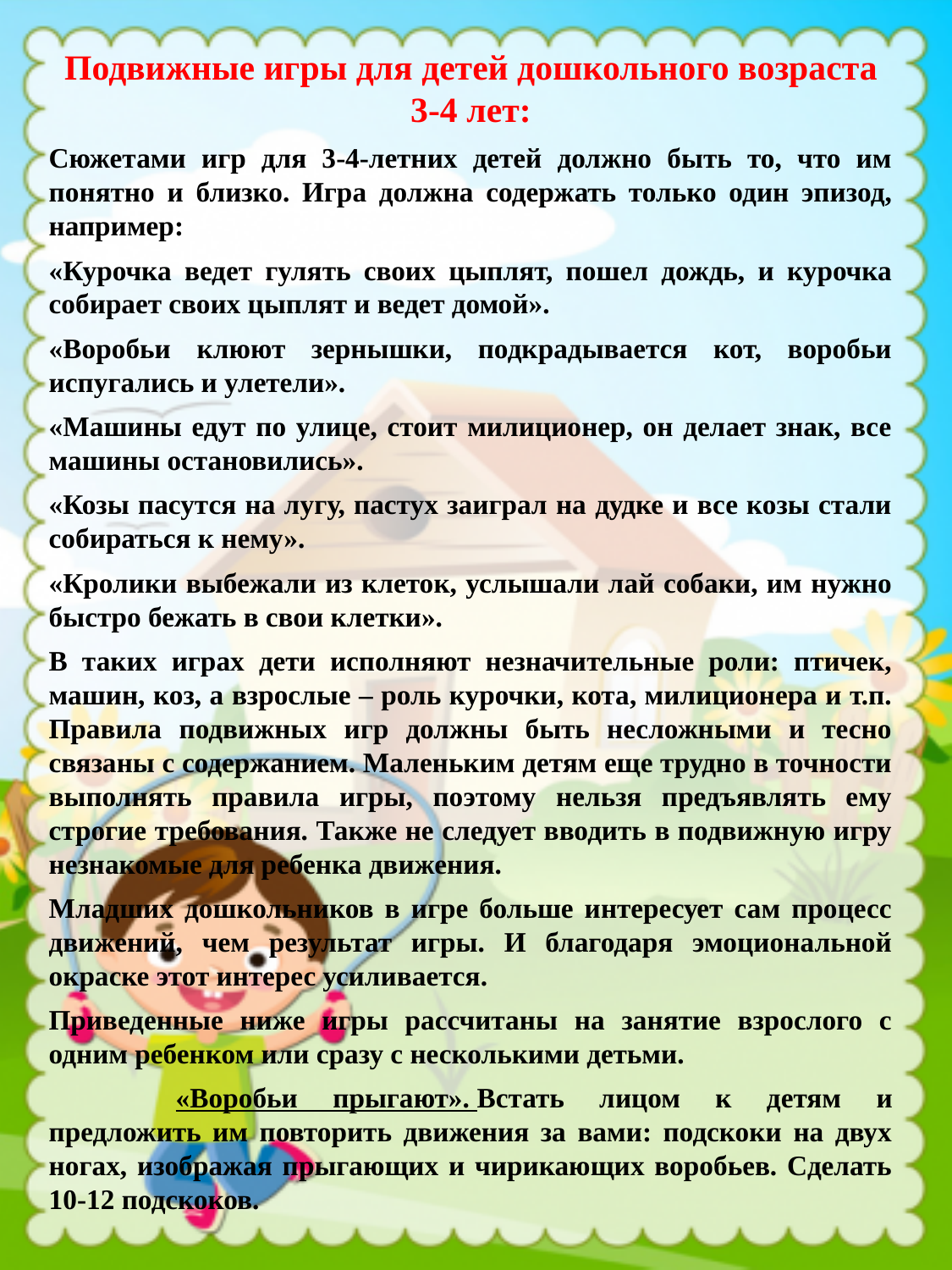

Подвижные игры для детей дошкольного возраста 3-4 лет:

Сюжетами игр для 3-4-летних детей должно быть то, что им понятно и близко. Игра должна содержать только один эпизод, например:

«Курочка ведет гулять своих цыплят, пошел дождь, и курочка собирает своих цыплят и ведет домой».

«Воробьи клюют зернышки, подкрадывается кот, воробьи испугались и улетели».

«Машины едут по улице, стоит милиционер, он делает знак, все машины остановились».

«Козы пасутся на лугу, пастух заиграл на дудке и все козы стали собираться к нему».

«Кролики выбежали из клеток, услышали лай собаки, им нужно быстро бежать в свои клетки».

В таких играх дети исполняют незначительные роли: птичек, машин, коз, а взрослые – роль курочки, кота, милиционера и т.п. Правила подвижных игр должны быть несложными и тесно связаны с содержанием. Маленьким детям еще трудно в точности выполнять правила игры, поэтому нельзя предъявлять ему строгие требования. Также не следует вводить в подвижную игру незнакомые для ребенка движения.

Младших дошкольников в игре больше интересует сам процесс движений, чем результат игры. И благодаря эмоциональной окраске этот интерес усиливается.

Приведенные ниже игры рассчитаны на занятие взрослого с одним ребенком или сразу с несколькими детьми.

	«Воробьи прыгают». Встать лицом к детям и предложить им повторить движения за вами: подскоки на двух ногах, изображая прыгающих и чирикающих воробьев. Сделать 10-12 подскоков.